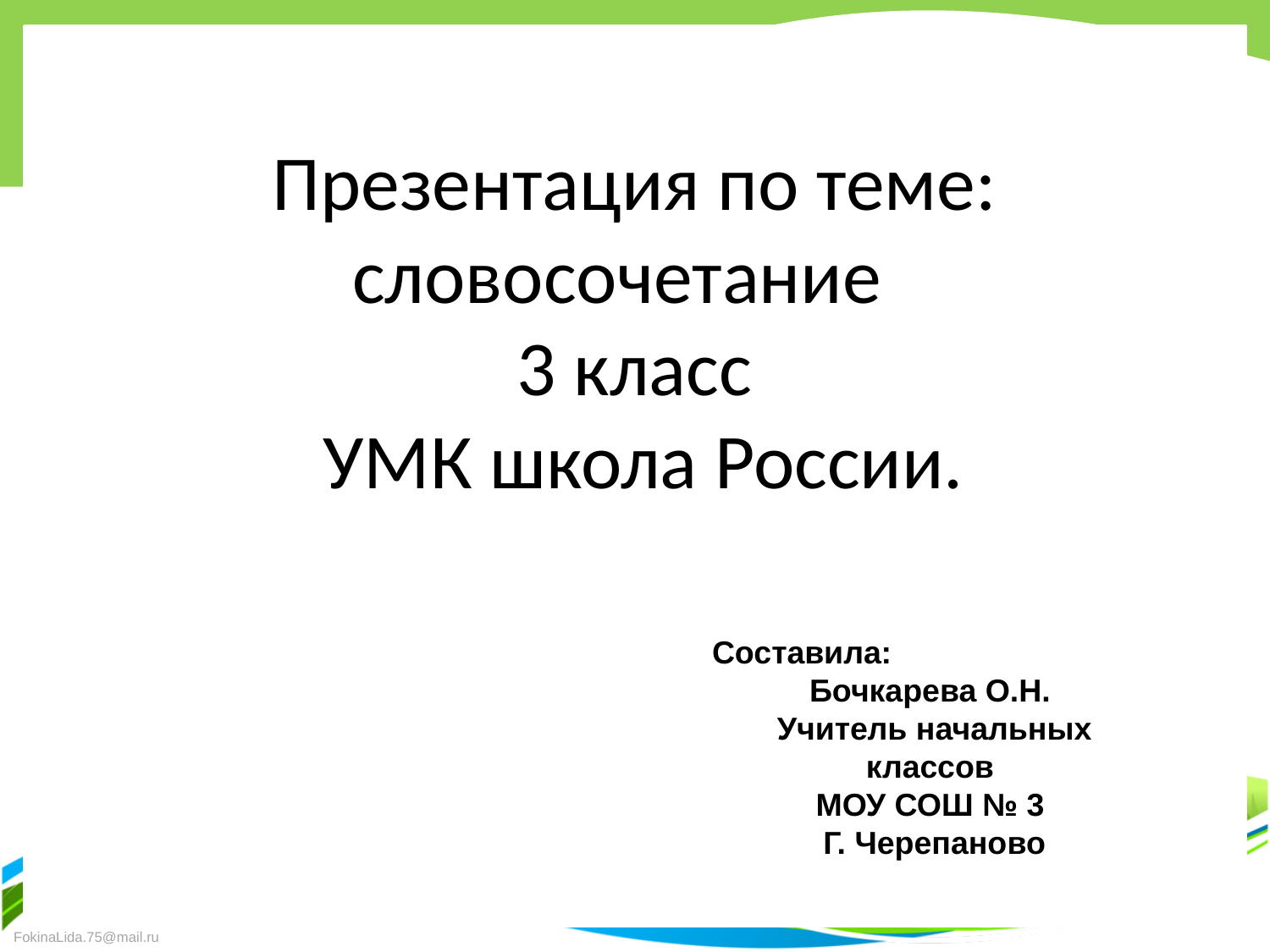

# Презентация по теме: словосочетание 3 класс УМК школа России.
Составила:
Бочкарева О.Н.
Учитель начальных классов
МОУ СОШ № 3
Г. Черепаново